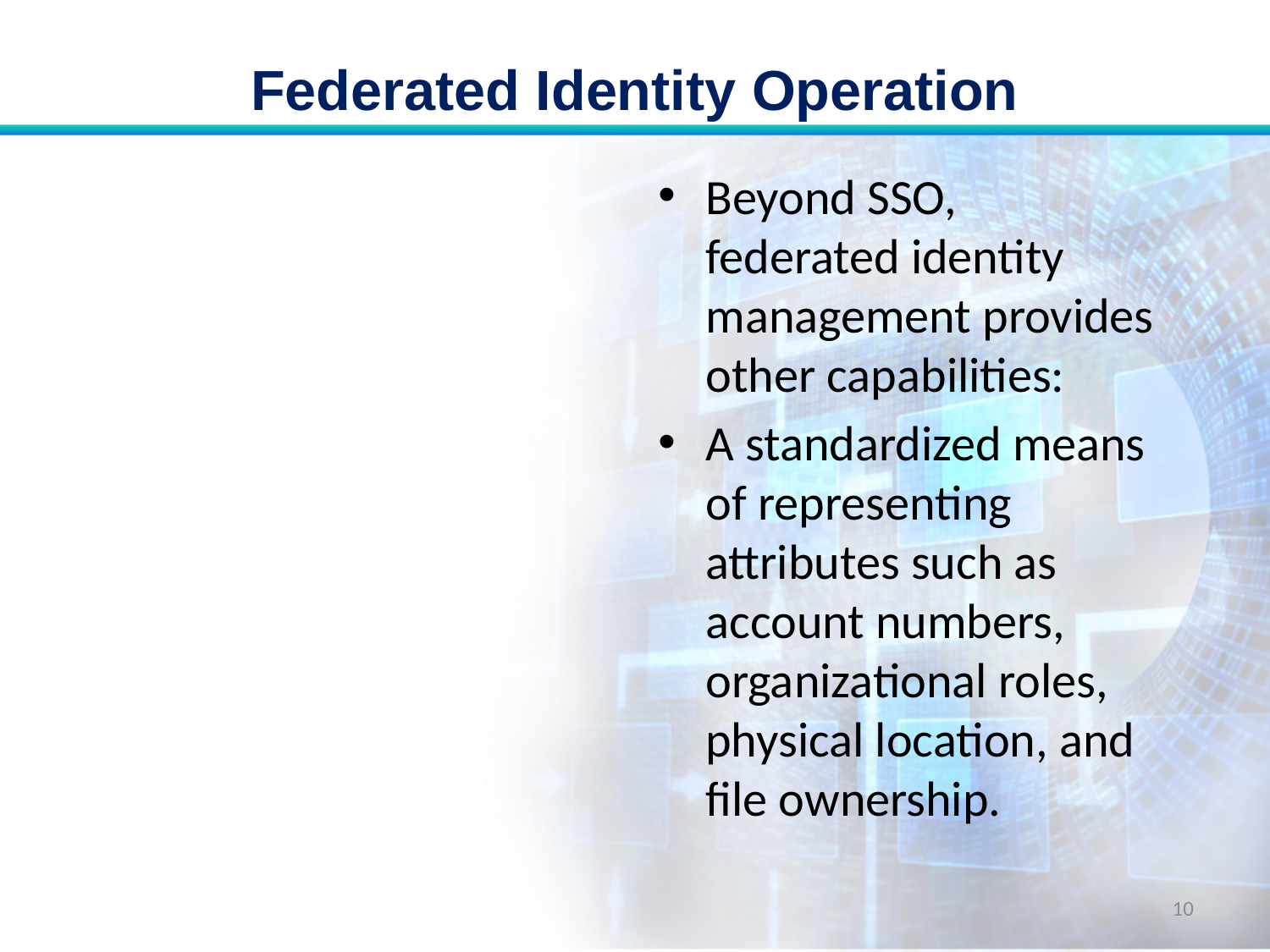

# Federated Identity Operation
Beyond SSO, federated identity management provides other capabilities:
A standardized means of representing attributes such as account numbers, organizational roles, physical location, and file ownership.
10